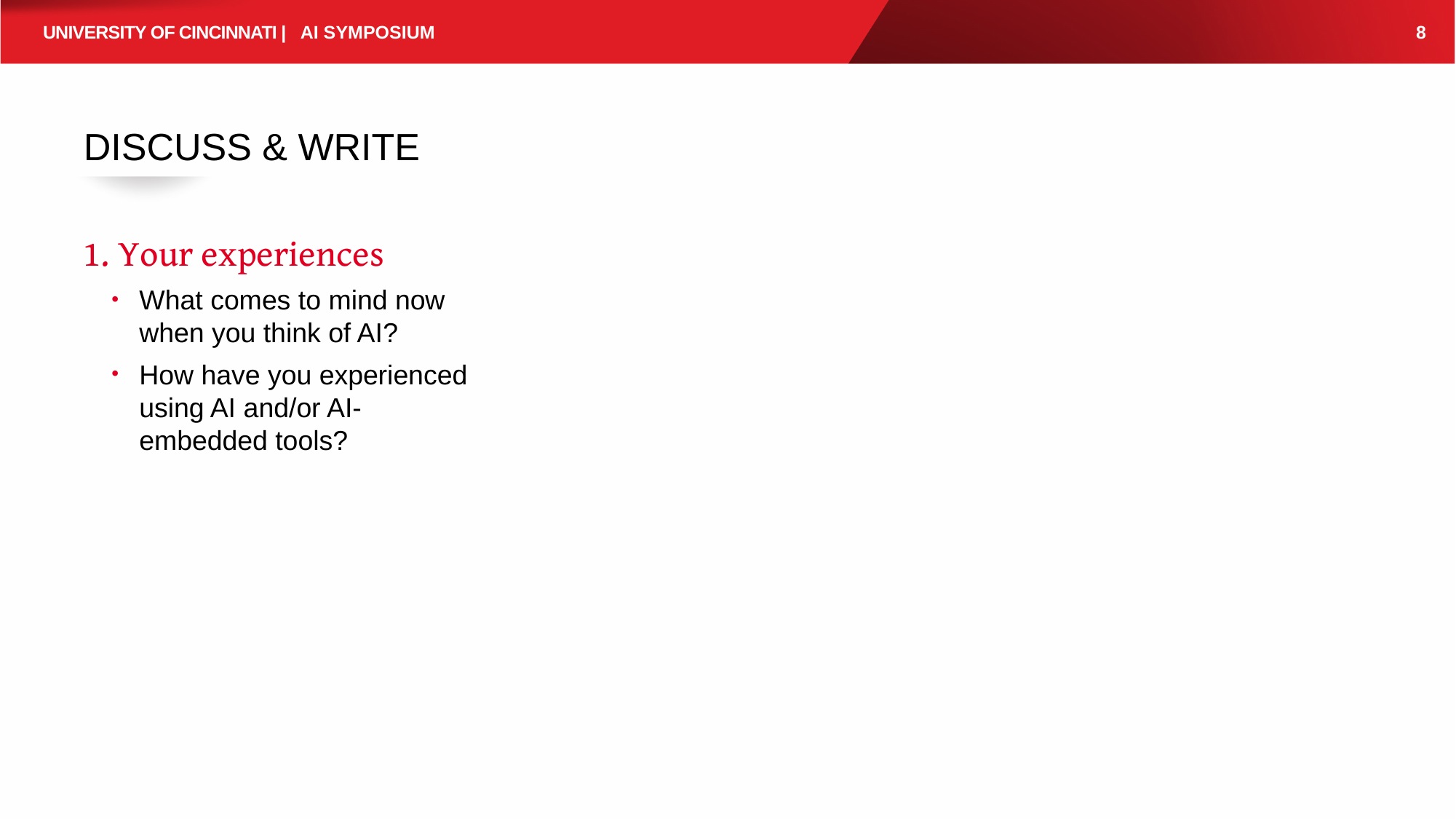

AI SYMPOSIUM
8
# Discuss & write
1. Your experiences
What comes to mind now when you think of AI?
How have you experienced using AI and/or AI-embedded tools?